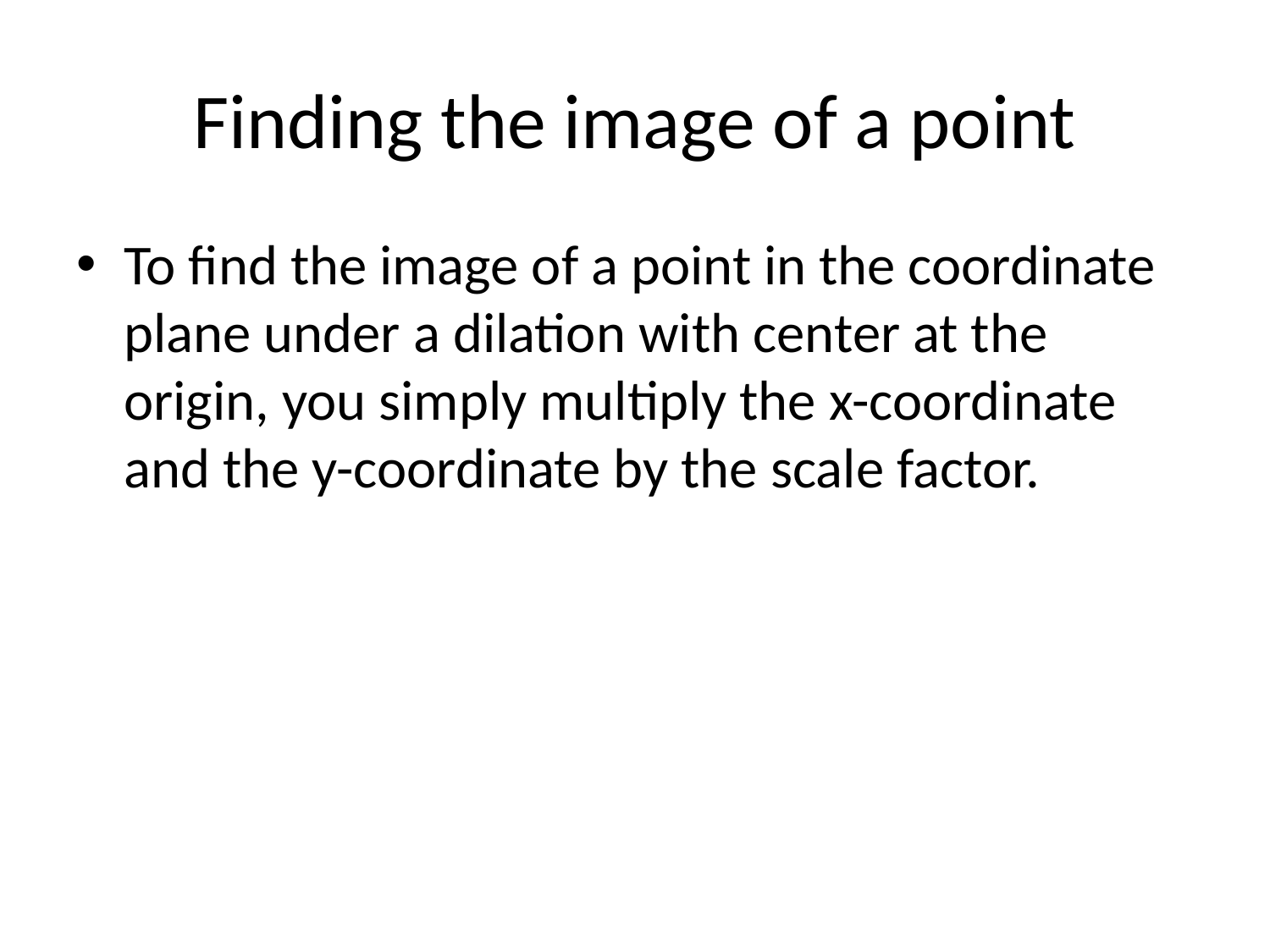

# Finding the image of a point
To find the image of a point in the coordinate plane under a dilation with center at the origin, you simply multiply the x-coordinate and the y-coordinate by the scale factor.